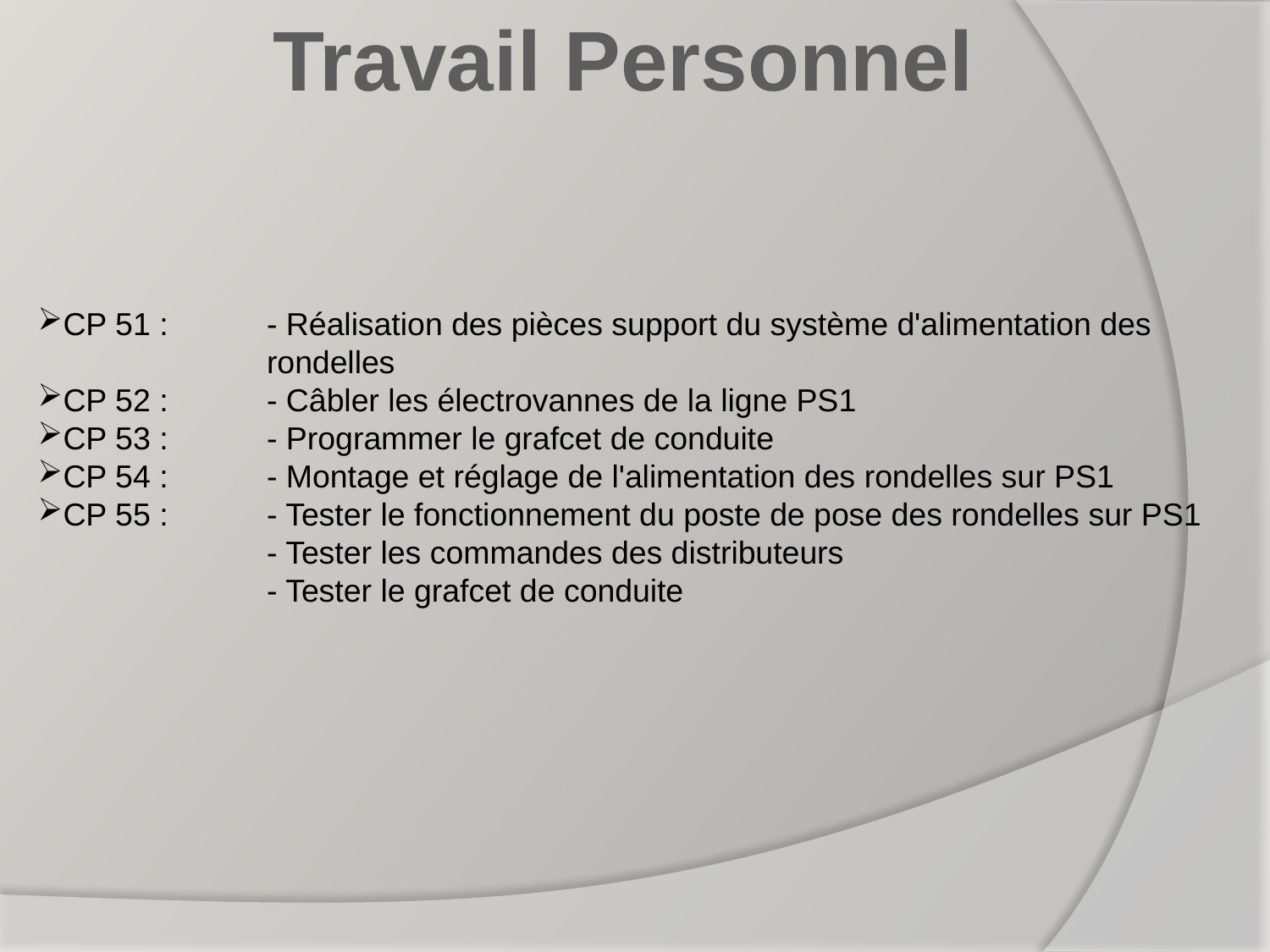

Travail Personnel
CP 51 :	- Réalisation des pièces support du système d'alimentation des 		rondelles
CP 52 : 	- Câbler les électrovannes de la ligne PS1
CP 53 :	- Programmer le grafcet de conduite
CP 54 :	- Montage et réglage de l'alimentation des rondelles sur PS1
CP 55 :	- Tester le fonctionnement du poste de pose des rondelles sur PS1
		- Tester les commandes des distributeurs
		- Tester le grafcet de conduite